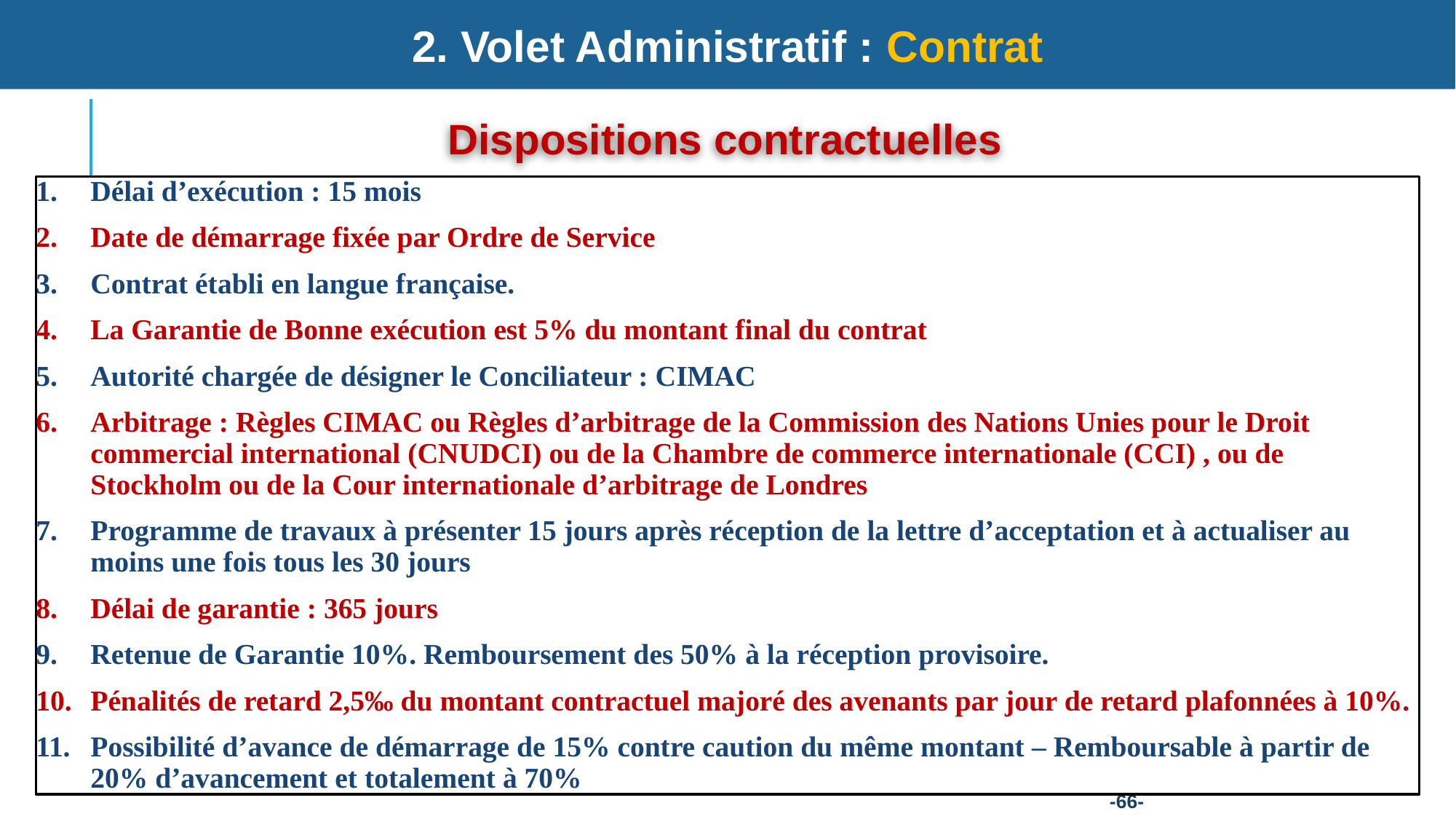

2. Volet Administratif : Contrat
Dispositions contractuelles
Délai d’exécution : 15 mois
Date de démarrage fixée par Ordre de Service
Contrat établi en langue française.
La Garantie de Bonne exécution est 5% du montant final du contrat
Autorité chargée de désigner le Conciliateur : CIMAC
Arbitrage : Règles CIMAC ou Règles d’arbitrage de la Commission des Nations Unies pour le Droit commercial international (CNUDCI) ou de la Chambre de commerce internationale (CCI) , ou de Stockholm ou de la Cour internationale d’arbitrage de Londres
Programme de travaux à présenter 15 jours après réception de la lettre d’acceptation et à actualiser au moins une fois tous les 30 jours
Délai de garantie : 365 jours
Retenue de Garantie 10%. Remboursement des 50% à la réception provisoire.
Pénalités de retard 2,5‰ du montant contractuel majoré des avenants par jour de retard plafonnées à 10%.
Possibilité d’avance de démarrage de 15% contre caution du même montant – Remboursable à partir de  20% d’avancement et totalement à 70%
-66-